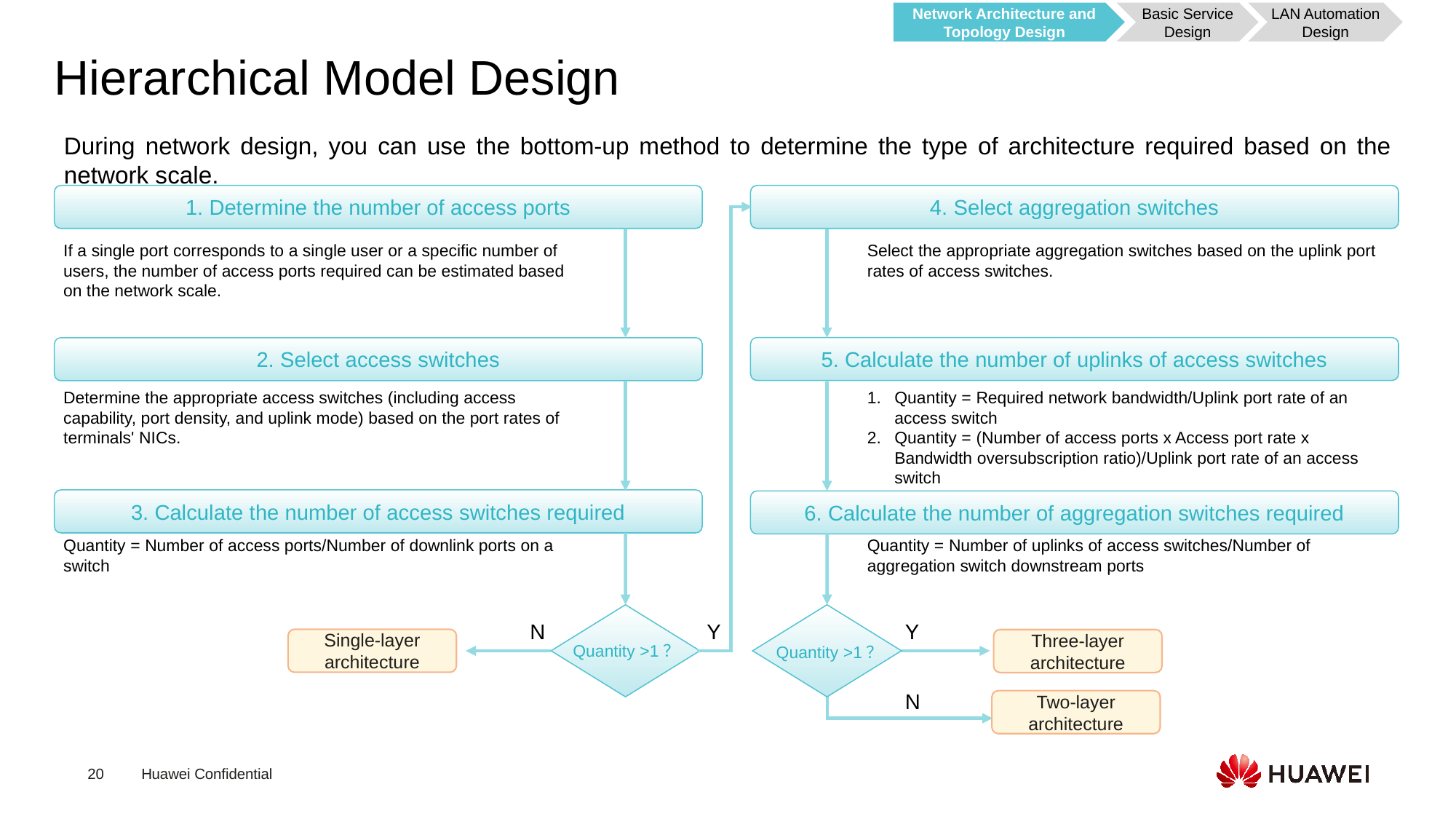

Network Architecture and Topology Design
Basic Service Design
LAN Automation Design
# Hierarchical Model Design
During network design, you can use the bottom-up method to determine the type of architecture required based on the network scale.
1. Determine the number of access ports
4. Select aggregation switches

If a single port corresponds to a single user or a specific number of users, the number of access ports required can be estimated based on the network scale.
Select the appropriate aggregation switches based on the uplink port rates of access switches.
5. Calculate the number of uplinks of access switches
2. Select access switches
Determine the appropriate access switches (including access capability, port density, and uplink mode) based on the port rates of terminals' NICs.
Quantity = Required network bandwidth/Uplink port rate of an access switch
Quantity = (Number of access ports x Access port rate x Bandwidth oversubscription ratio)/Uplink port rate of an access switch
3. Calculate the number of access switches required
6. Calculate the number of aggregation switches required
Quantity = Number of access ports/Number of downlink ports on a switch
Quantity = Number of uplinks of access switches/Number of aggregation switch downstream ports

N
Y
Y
Single-layer architecture
Three-layer architecture
Quantity >1？
Quantity >1？
N

Two-layer architecture